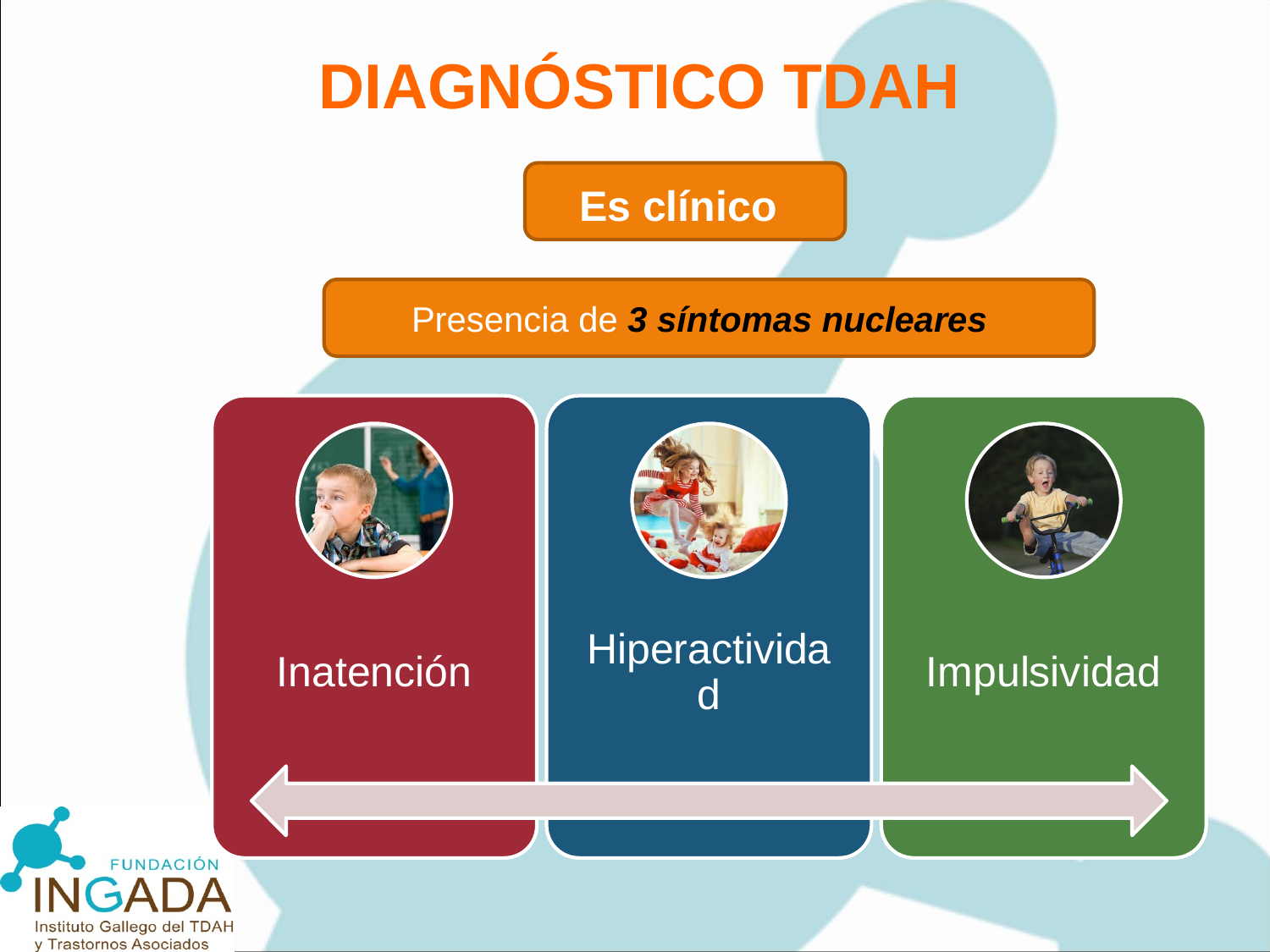

DIAGNÓSTICO TDAH
Es clínico
Presencia de 3 síntomas nucleares
Inatención
Hiperactividad
Impulsividad